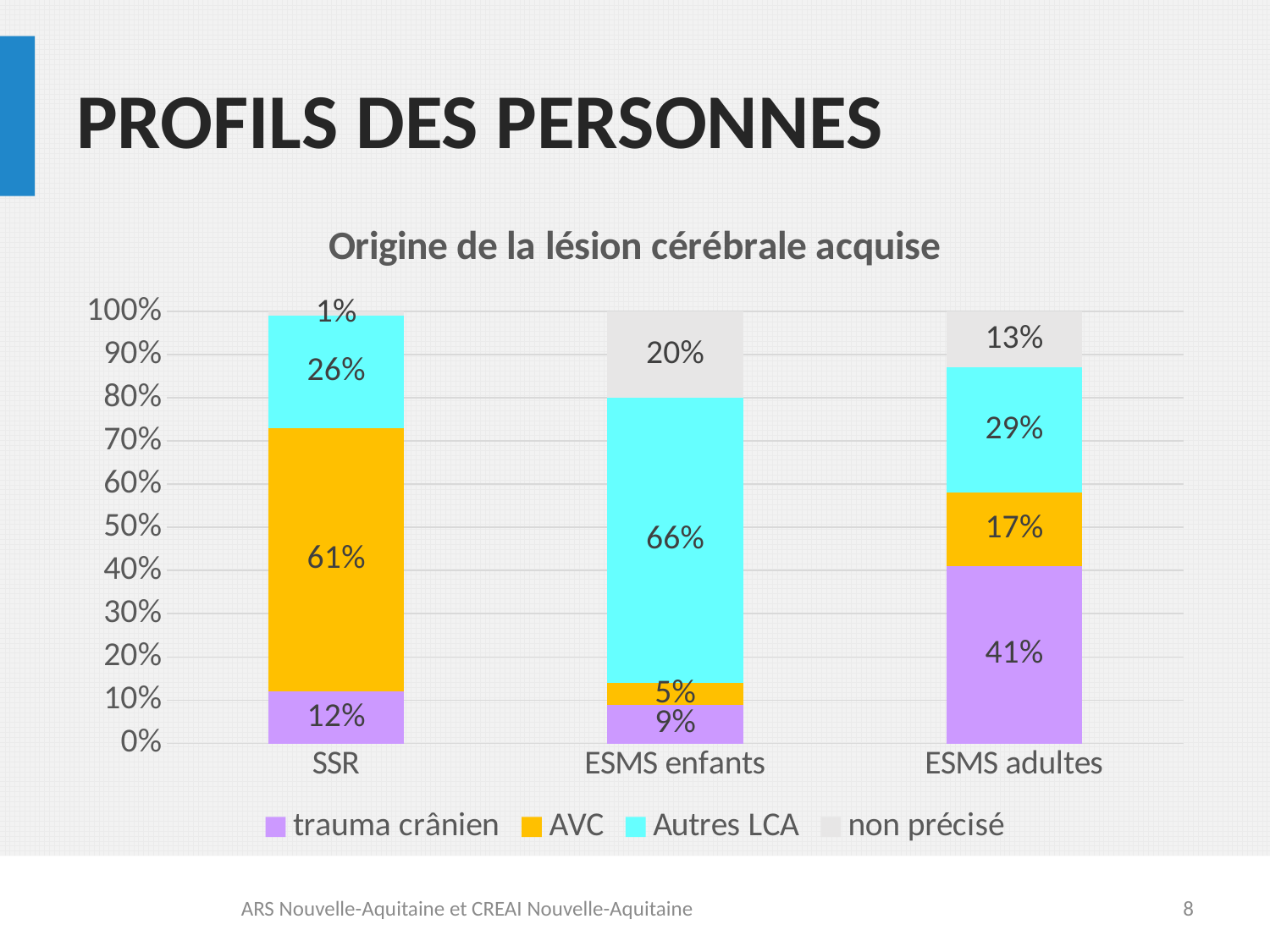

# Profils des personnes

### Chart: Origine de la lésion cérébrale acquise

| Category | trauma crânien | AVC | Autres LCA | non précisé |
|---|---|---|---|---|
| SSR | 0.12 | 0.61 | 0.26 | 0.01 |
| ESMS enfants | 0.09 | 0.05 | 0.66 | 0.2 |
| ESMS adultes | 0.41 | 0.17 | 0.29 | 0.13 |
ARS Nouvelle-Aquitaine et CREAI Nouvelle-Aquitaine
8